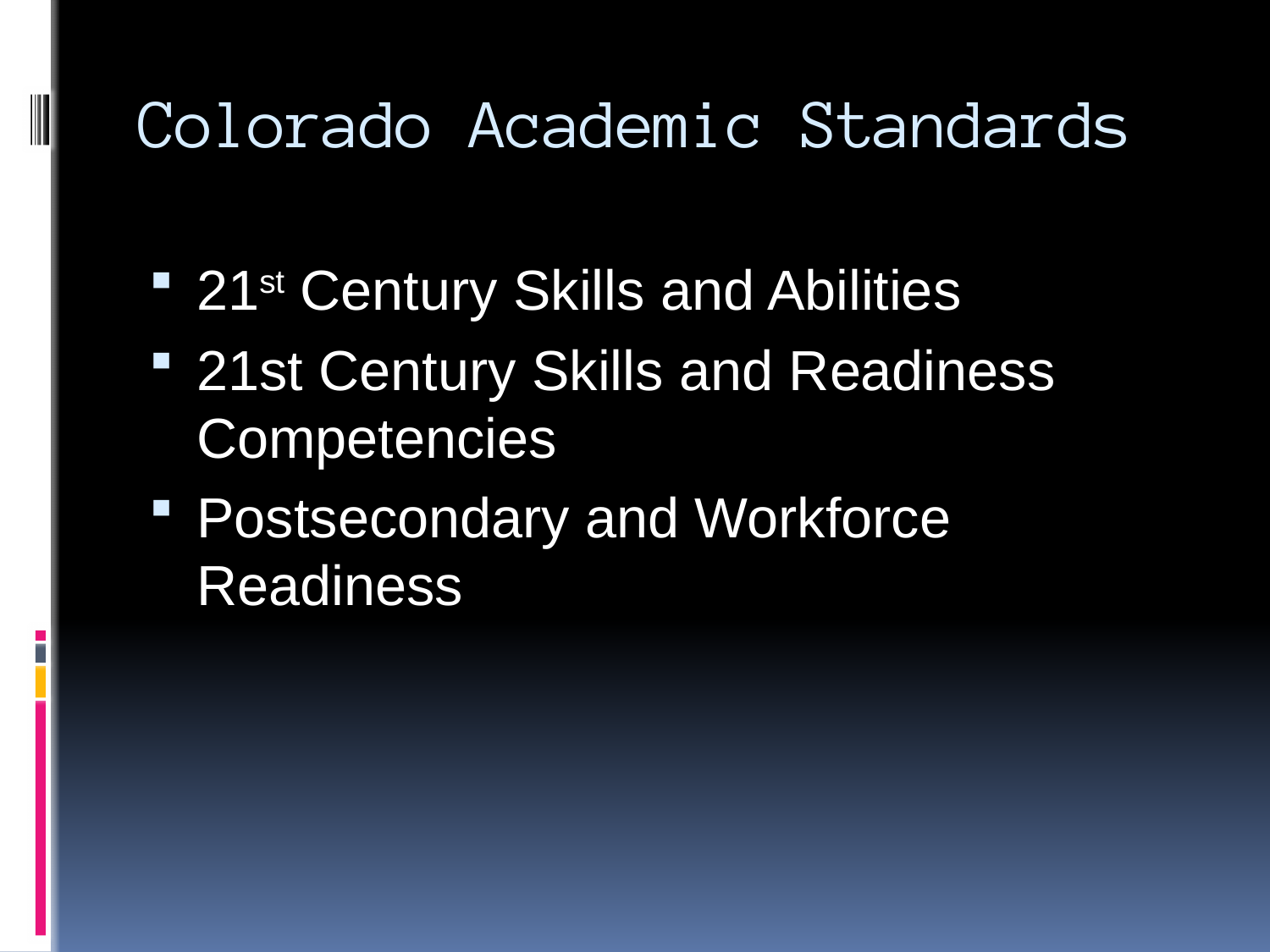

# Colorado Academic Standards
21st Century Skills and Abilities
21st Century Skills and Readiness Competencies
Postsecondary and Workforce Readiness